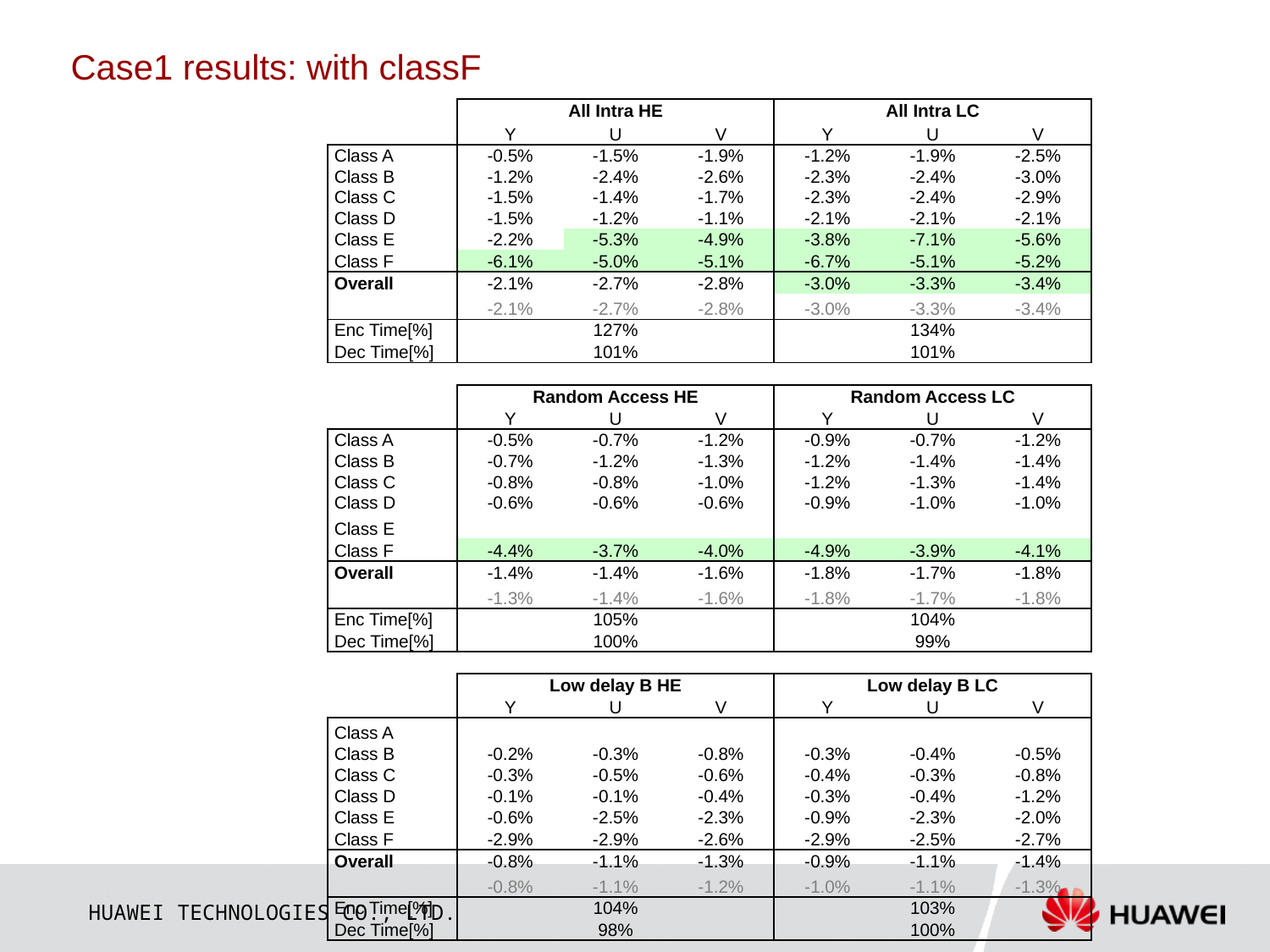

# Case1 results: with classF
|  | All Intra HE |  |  | All Intra LC |  |  |
| --- | --- | --- | --- | --- | --- | --- |
|  | Y | U | V | Y | U | V |
| Class A | -0.5% | -1.5% | -1.9% | -1.2% | -1.9% | -2.5% |
| Class B | -1.2% | -2.4% | -2.6% | -2.3% | -2.4% | -3.0% |
| Class C | -1.5% | -1.4% | -1.7% | -2.3% | -2.4% | -2.9% |
| Class D | -1.5% | -1.2% | -1.1% | -2.1% | -2.1% | -2.1% |
| Class E | -2.2% | -5.3% | -4.9% | -3.8% | -7.1% | -5.6% |
| Class F | -6.1% | -5.0% | -5.1% | -6.7% | -5.1% | -5.2% |
| Overall | -2.1% | -2.7% | -2.8% | -3.0% | -3.3% | -3.4% |
|  | -2.1% | -2.7% | -2.8% | -3.0% | -3.3% | -3.4% |
| Enc Time[%] | 127% |  |  | 134% |  |  |
| Dec Time[%] | 101% |  |  | 101% |  |  |
|  |  |  |  |  |  |  |
|  | Random Access HE |  |  | Random Access LC |  |  |
|  | Y | U | V | Y | U | V |
| Class A | -0.5% | -0.7% | -1.2% | -0.9% | -0.7% | -1.2% |
| Class B | -0.7% | -1.2% | -1.3% | -1.2% | -1.4% | -1.4% |
| Class C | -0.8% | -0.8% | -1.0% | -1.2% | -1.3% | -1.4% |
| Class D | -0.6% | -0.6% | -0.6% | -0.9% | -1.0% | -1.0% |
| Class E |  |  |  |  |  |  |
| Class F | -4.4% | -3.7% | -4.0% | -4.9% | -3.9% | -4.1% |
| Overall | -1.4% | -1.4% | -1.6% | -1.8% | -1.7% | -1.8% |
|  | -1.3% | -1.4% | -1.6% | -1.8% | -1.7% | -1.8% |
| Enc Time[%] | 105% |  |  | 104% |  |  |
| Dec Time[%] | 100% |  |  | 99% |  |  |
|  |  |  |  |  |  |  |
|  | Low delay B HE |  |  | Low delay B LC |  |  |
|  | Y | U | V | Y | U | V |
| Class A |  |  |  |  |  |  |
| Class B | -0.2% | -0.3% | -0.8% | -0.3% | -0.4% | -0.5% |
| Class C | -0.3% | -0.5% | -0.6% | -0.4% | -0.3% | -0.8% |
| Class D | -0.1% | -0.1% | -0.4% | -0.3% | -0.4% | -1.2% |
| Class E | -0.6% | -2.5% | -2.3% | -0.9% | -2.3% | -2.0% |
| Class F | -2.9% | -2.9% | -2.6% | -2.9% | -2.5% | -2.7% |
| Overall | -0.8% | -1.1% | -1.3% | -0.9% | -1.1% | -1.4% |
|  | -0.8% | -1.1% | -1.2% | -1.0% | -1.1% | -1.3% |
| Enc Time[%] | 104% |  |  | 103% |  |  |
| Dec Time[%] | 98% |  |  | 100% |  |  |